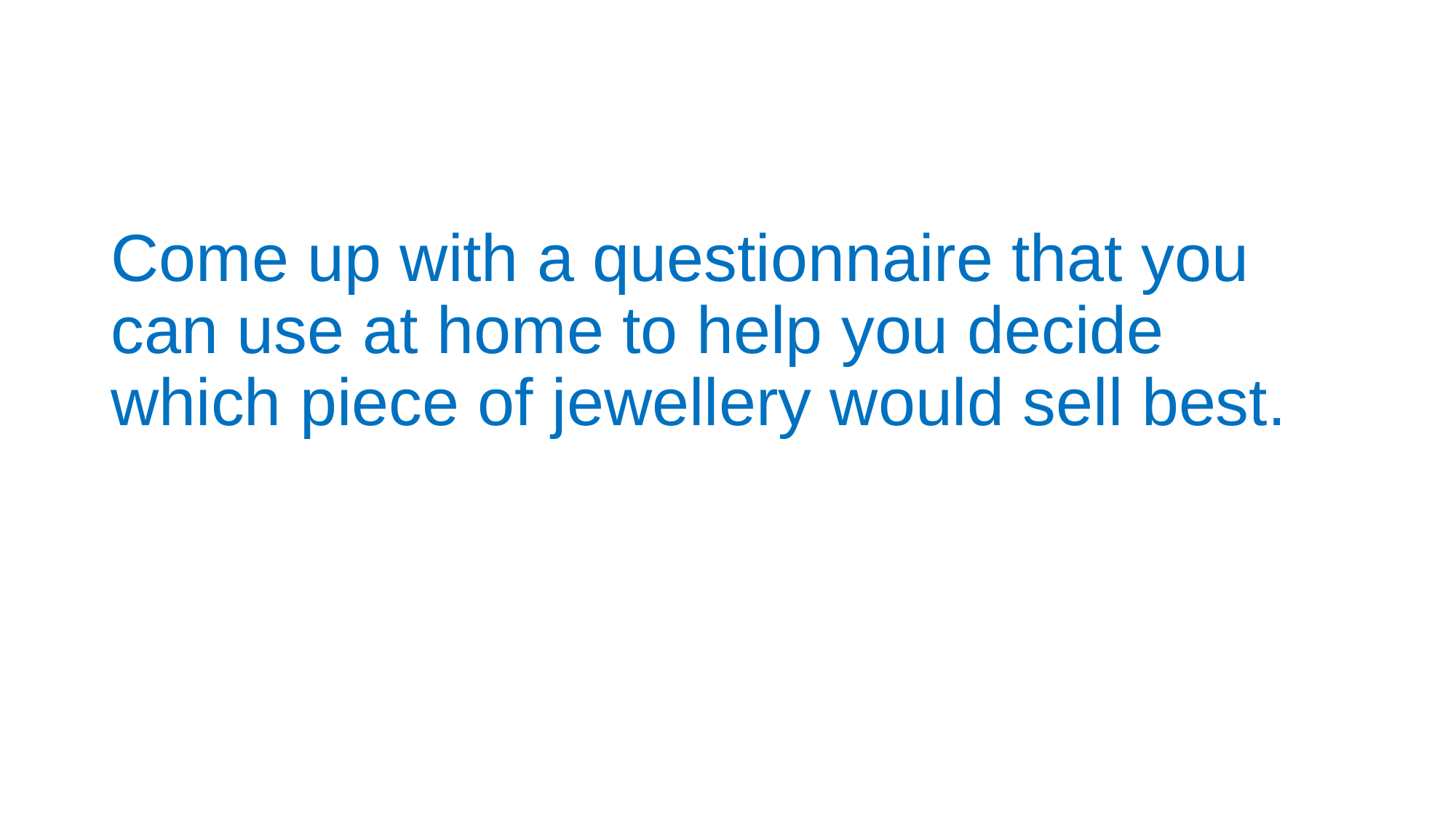

#
Come up with a questionnaire that you can use at home to help you decide which piece of jewellery would sell best.